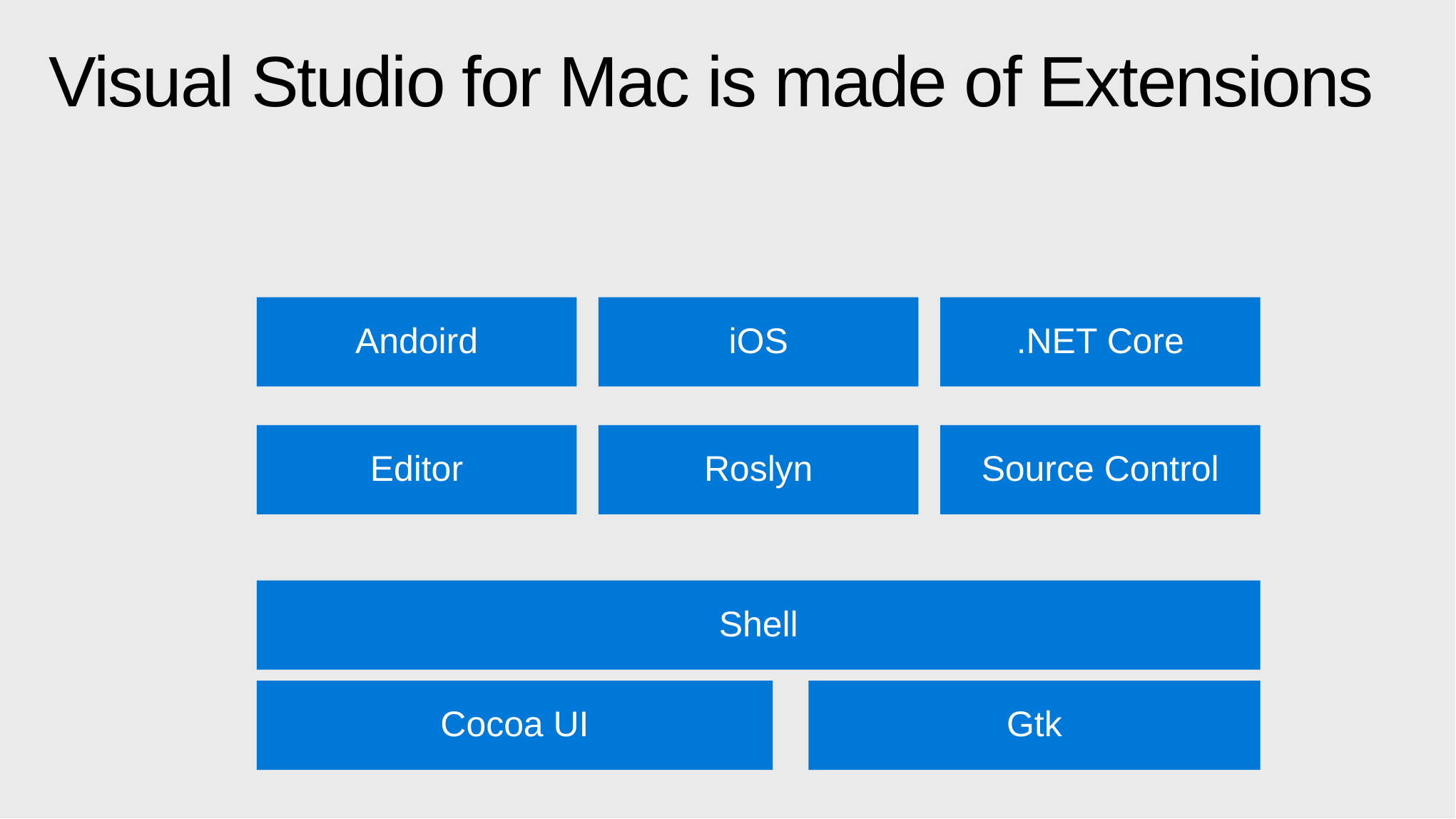

# Visual Studio for Mac is made of Extensions
Andoird
iOS
.NET Core
Editor
Roslyn
Source Control
Shell
Cocoa UI
Gtk